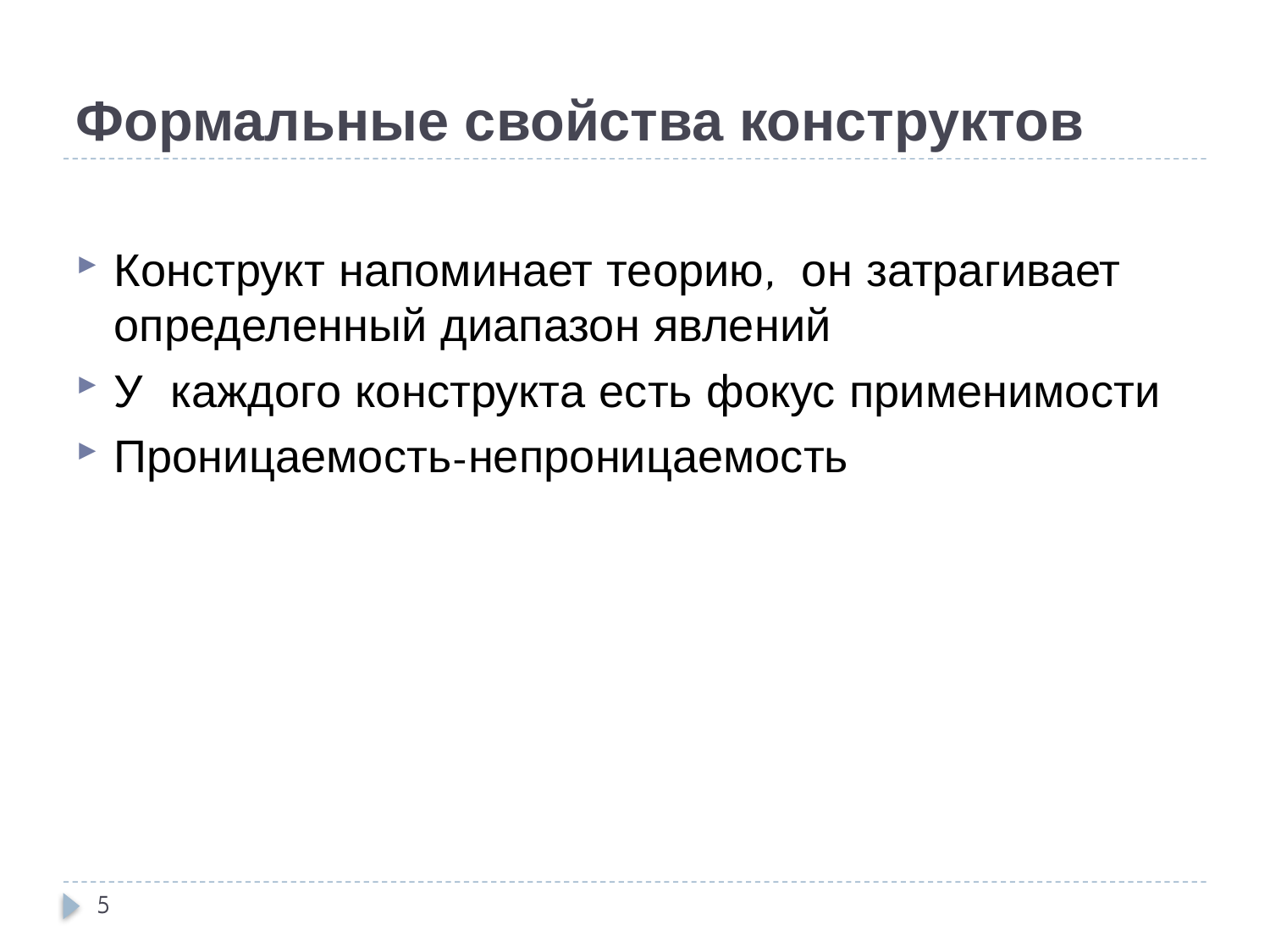

# Формальные свойства конструктов

Конструкт напоминает теорию,  он затрагивает определенный диапазон явлений
У  каждого конструкта есть фокус применимости
Проницаемость-непроницаемость
5